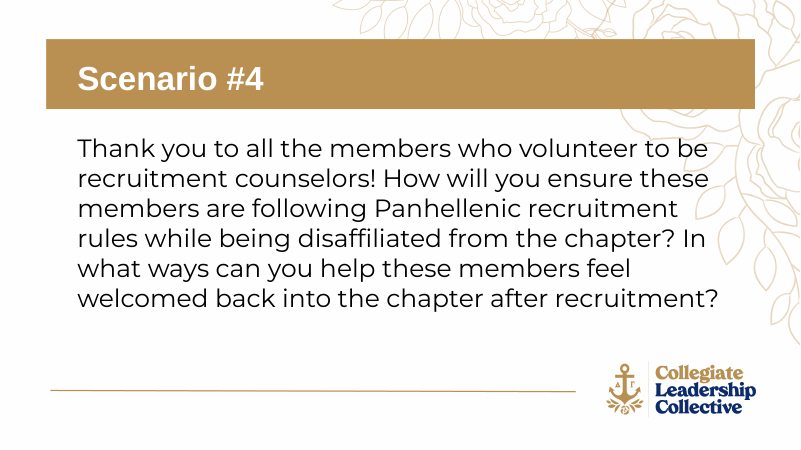

Scenario #4
Thank you to all the members who volunteer to be recruitment counselors! How will you ensure these members are following Panhellenic recruitment rules while being disaffiliated from the chapter? In what ways can you help these members feel welcomed back into the chapter after recruitment?